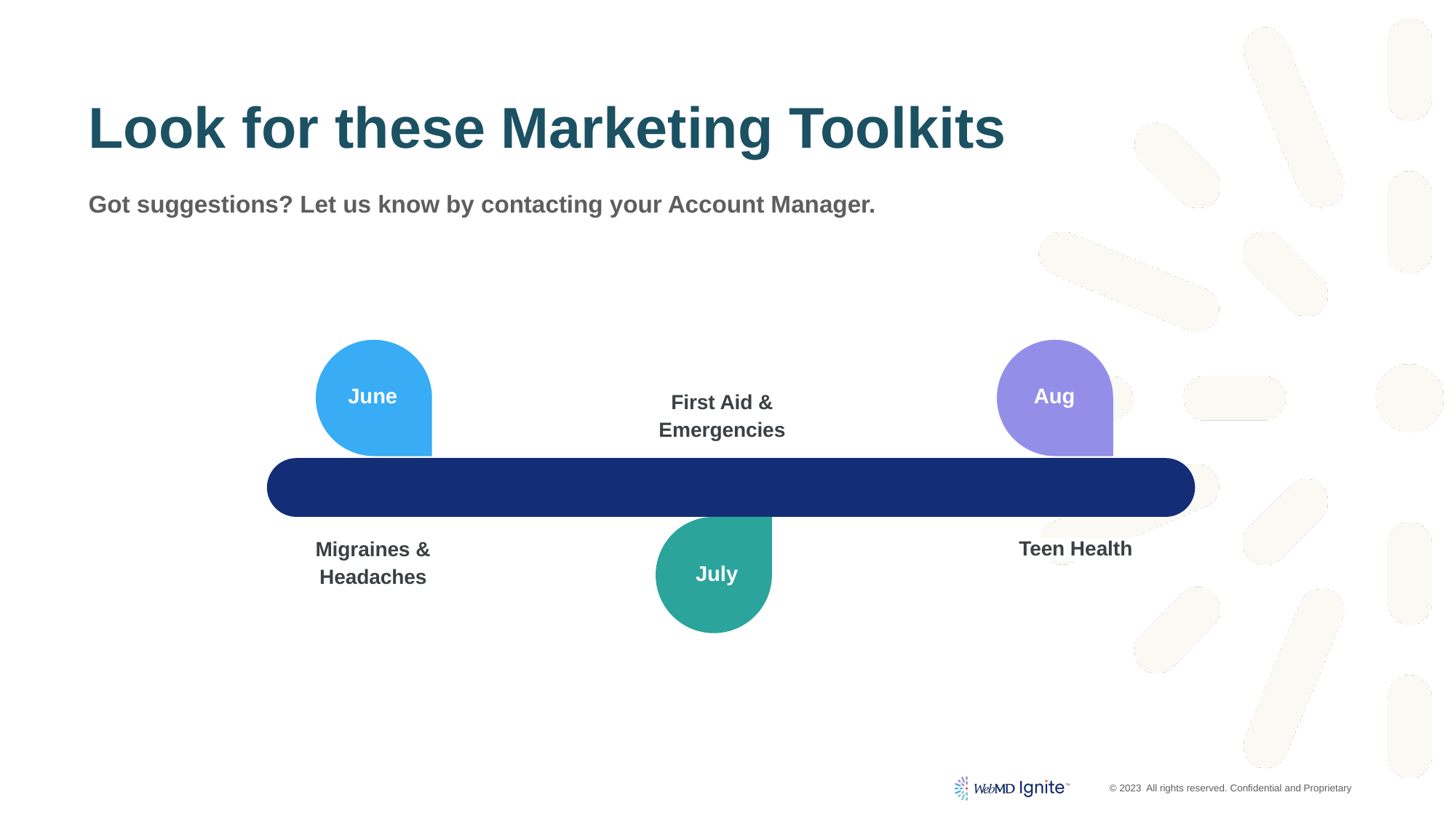

# Look for these Marketing Toolkits
Got suggestions? Let us know by contacting your Account Manager.
First Aid & Emergencies
June
Aug
Migraines & Headaches

Teen Health
July